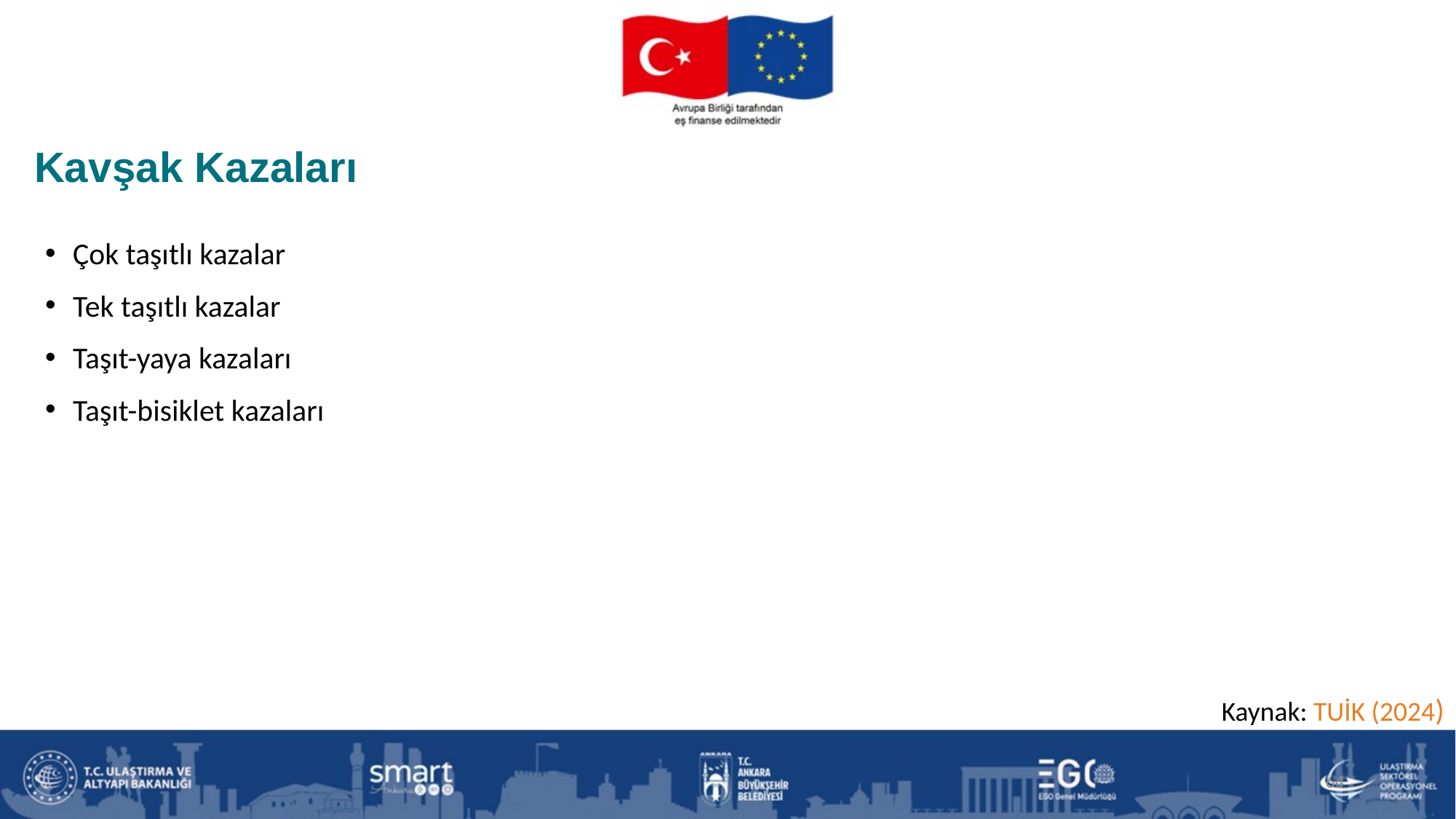

Kavşak Kazaları

Çok taşıtlı kazalar
Tek taşıtlı kazalar
Taşıt-yaya kazaları
Taşıt-bisiklet kazaları
Kaynak: TUİK (2024)

64